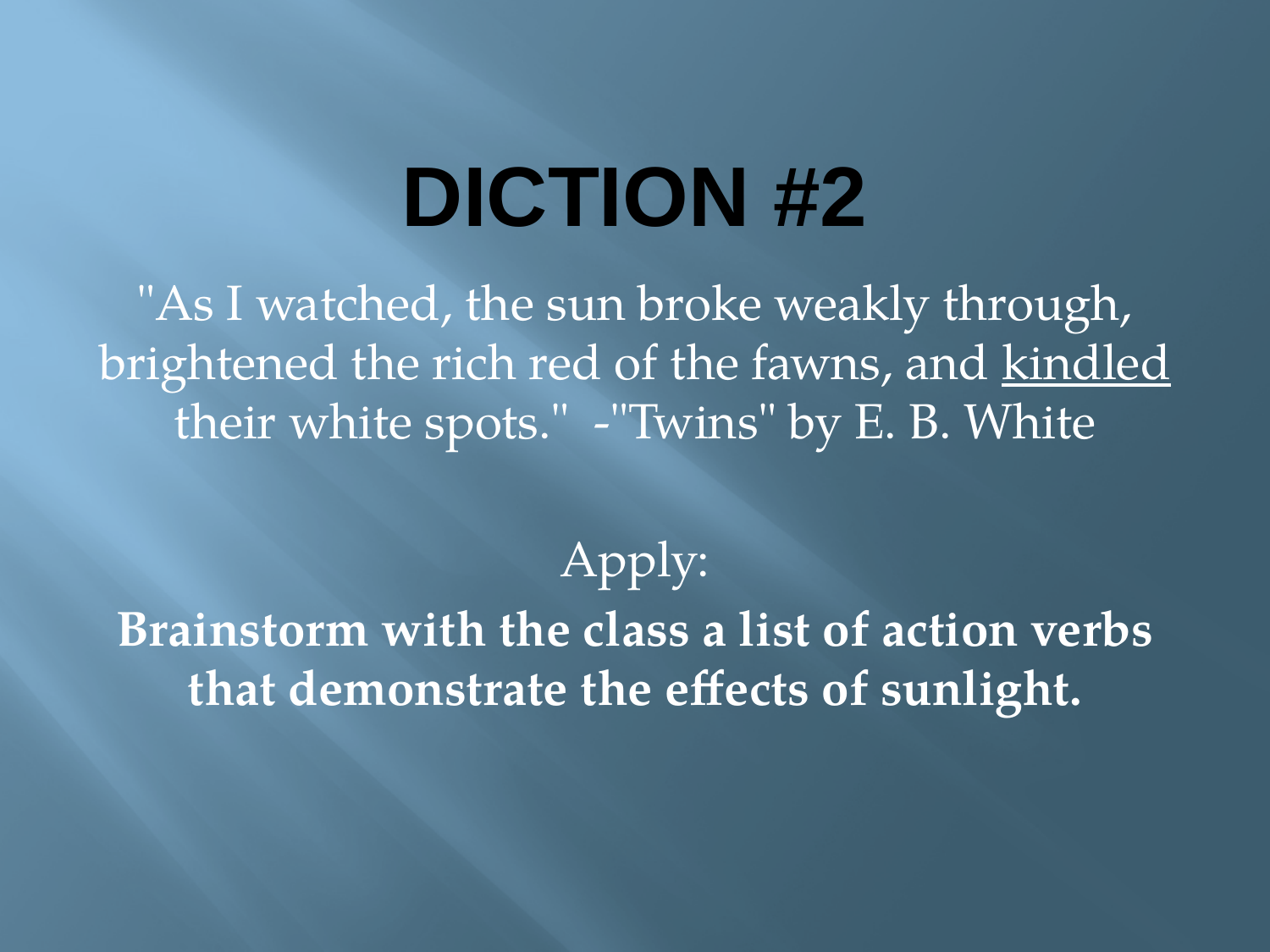

# Diction #2
"As I watched, the sun broke weakly through, brightened the rich red of the fawns, and kindled their white spots."  -"Twins" by E. B. White

Apply:
Brainstorm with the class a list of action verbs that demonstrate the effects of sunlight.